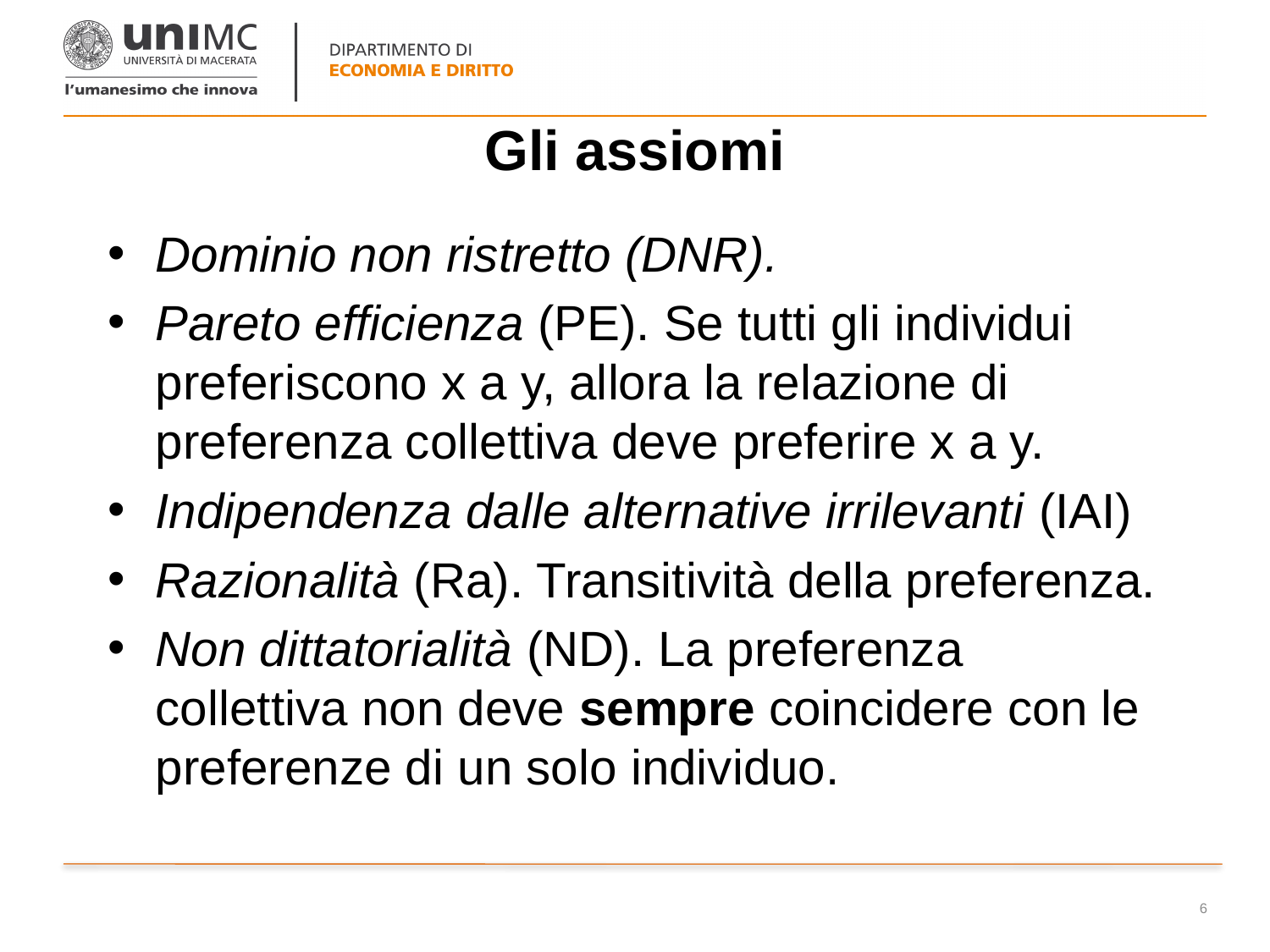

# Gli assiomi
Dominio non ristretto (DNR).
Pareto efficienza (PE). Se tutti gli individui preferiscono x a y, allora la relazione di preferenza collettiva deve preferire x a y.
Indipendenza dalle alternative irrilevanti (IAI)
Razionalità (Ra). Transitività della preferenza.
Non dittatorialità (ND). La preferenza collettiva non deve sempre coincidere con le preferenze di un solo individuo.
6